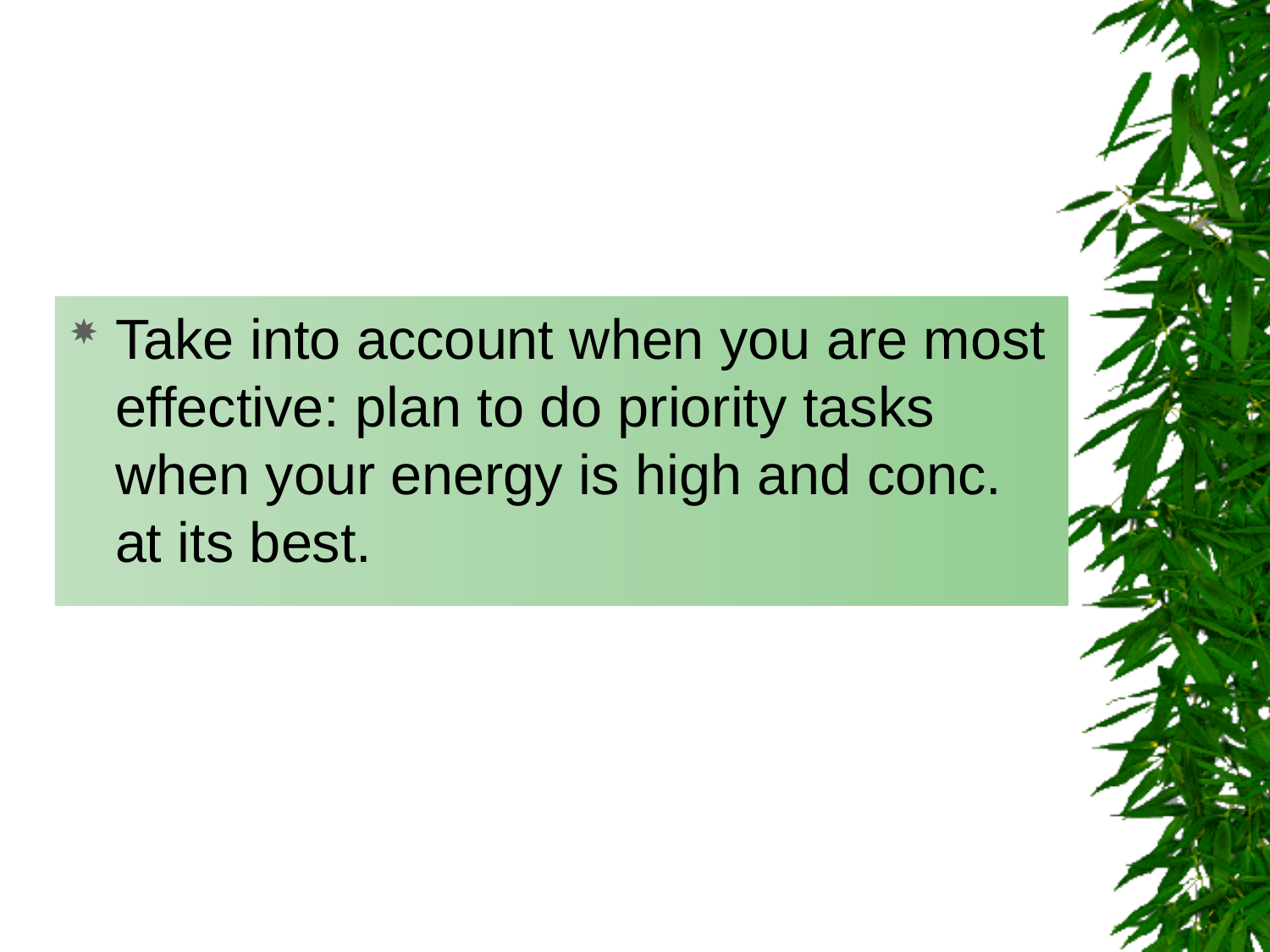

#
Take into account when you are most effective: plan to do priority tasks when your energy is high and conc. at its best.